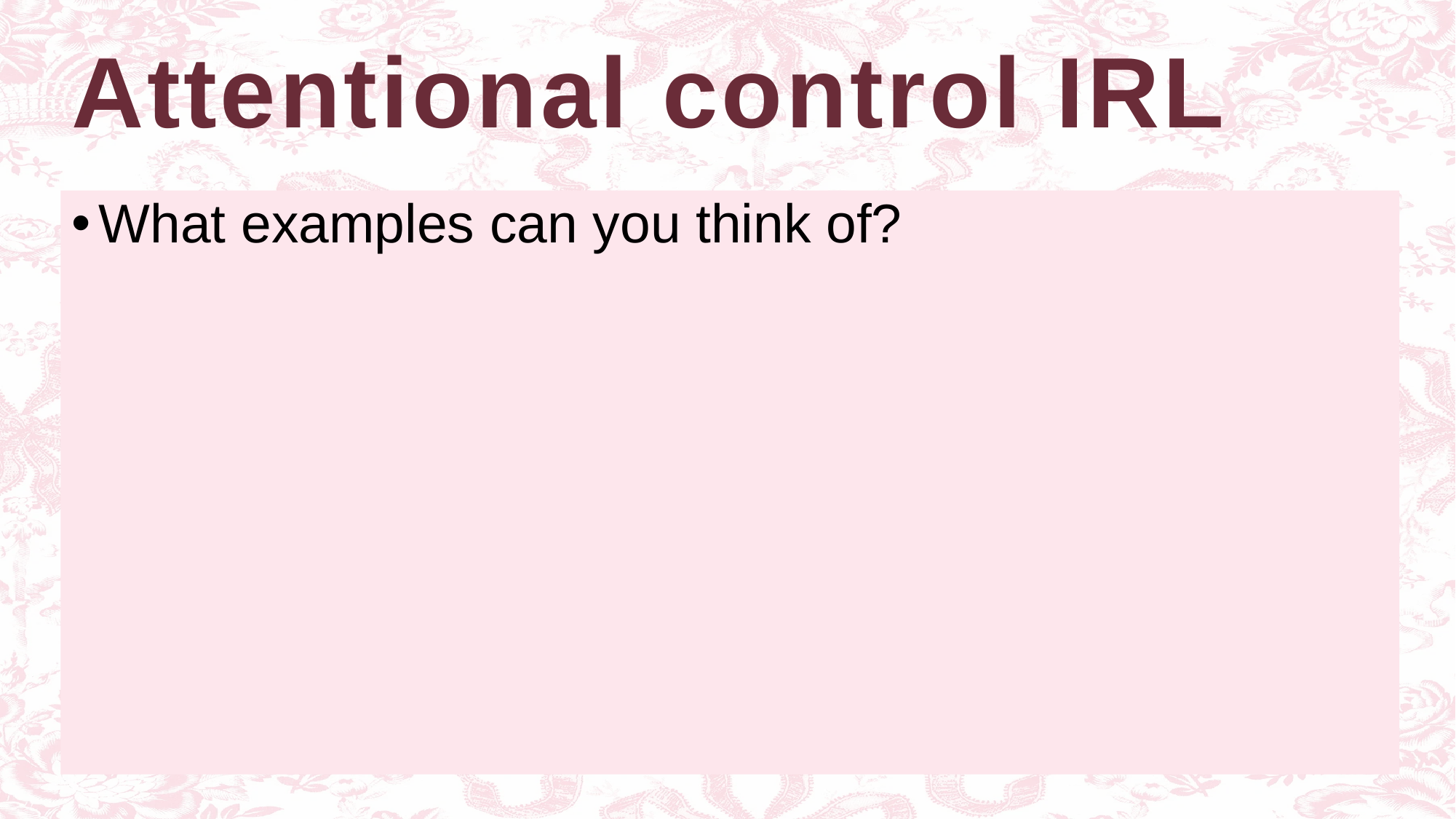

# Attentional control IRL
What examples can you think of?